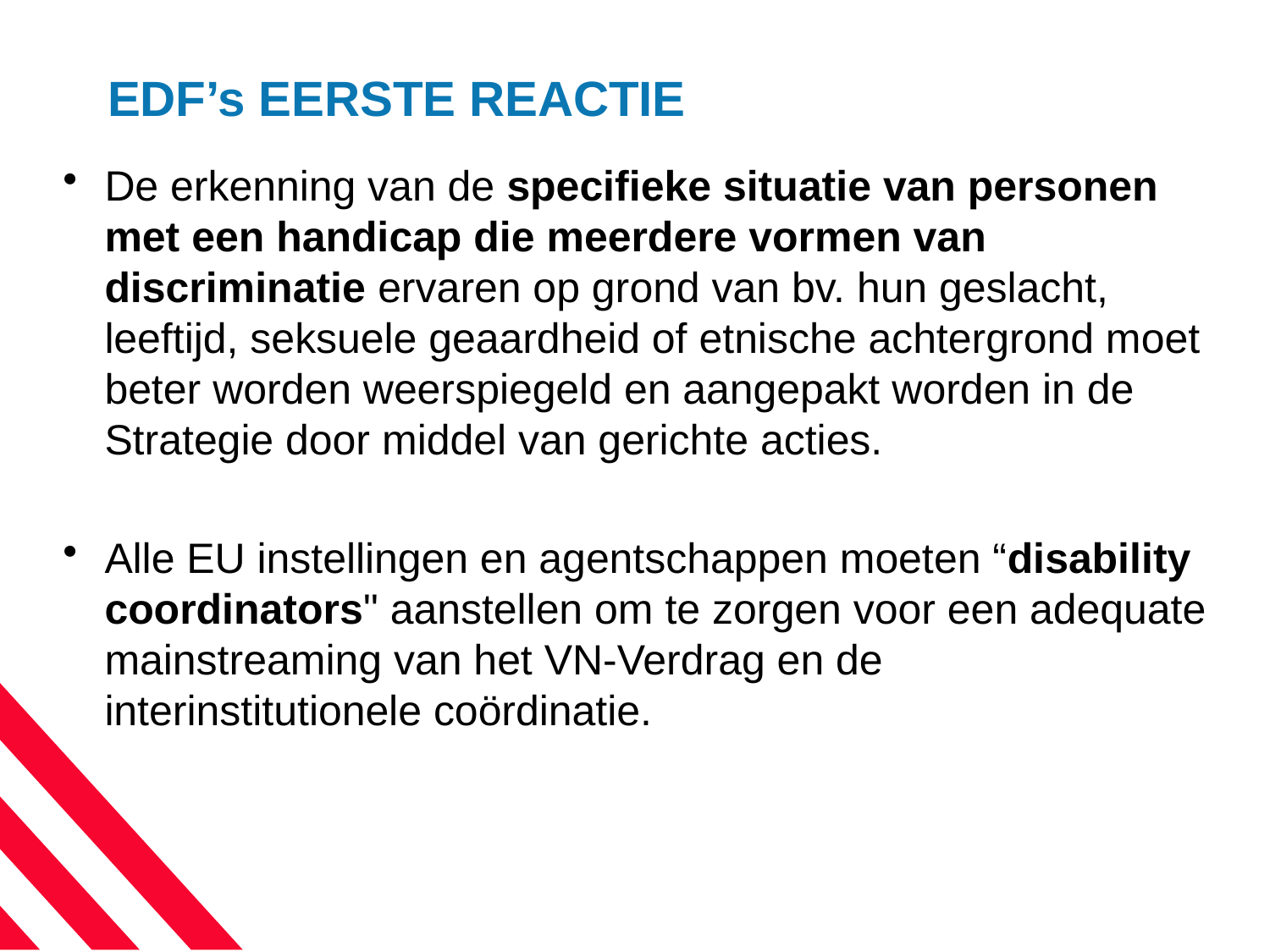

# EDF’s EERSTE REACTIE
De erkenning van de specifieke situatie van personen met een handicap die meerdere vormen van discriminatie ervaren op grond van bv. hun geslacht, leeftijd, seksuele geaardheid of etnische achtergrond moet beter worden weerspiegeld en aangepakt worden in de Strategie door middel van gerichte acties.

Alle EU instellingen en agentschappen moeten “disability coordinators" aanstellen om te zorgen voor een adequate mainstreaming van het VN-Verdrag en de interinstitutionele coördinatie.